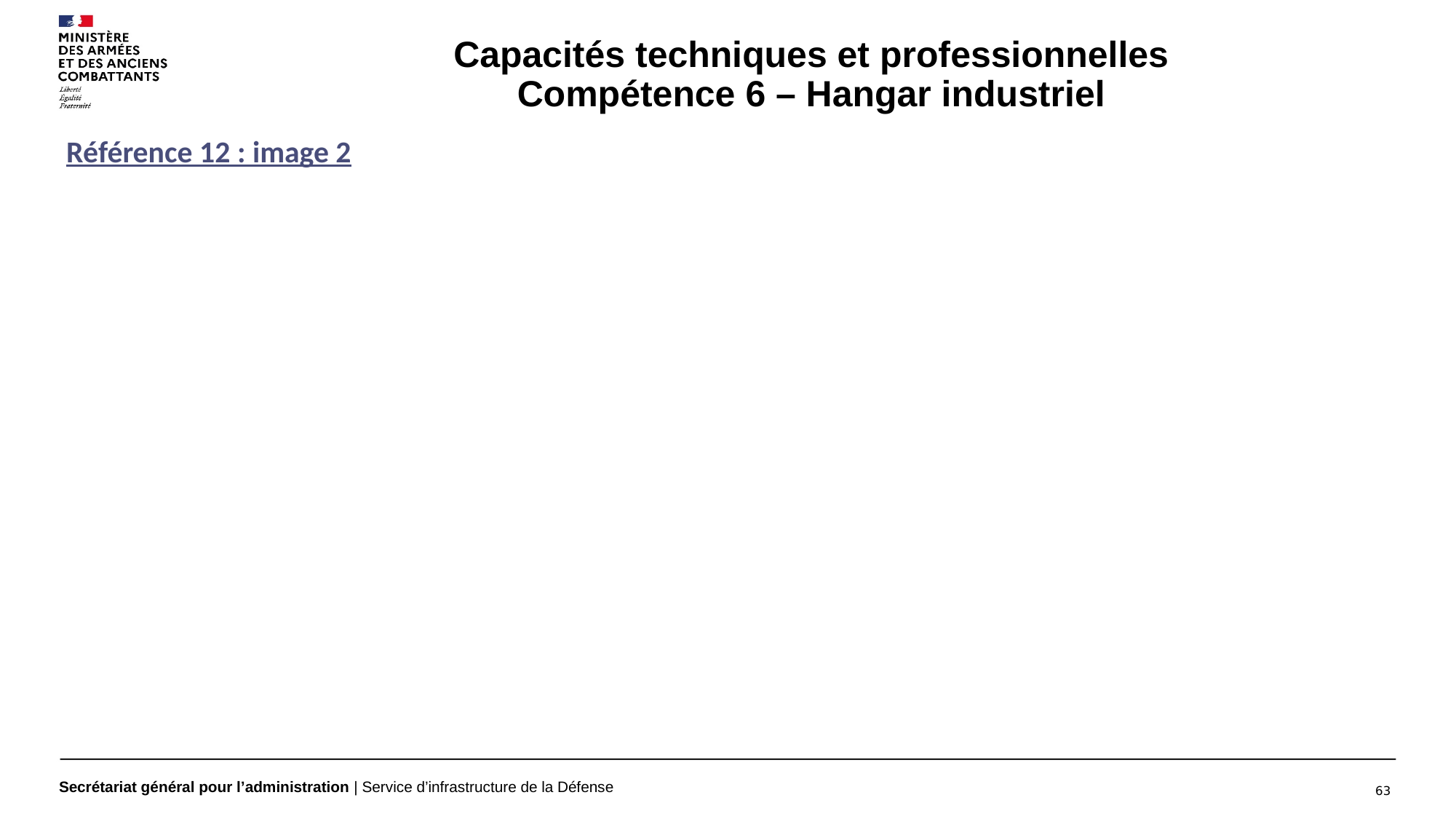

# Capacités techniques et professionnelles Compétence 6 – Hangar industriel
Référence 12 : image 2

63